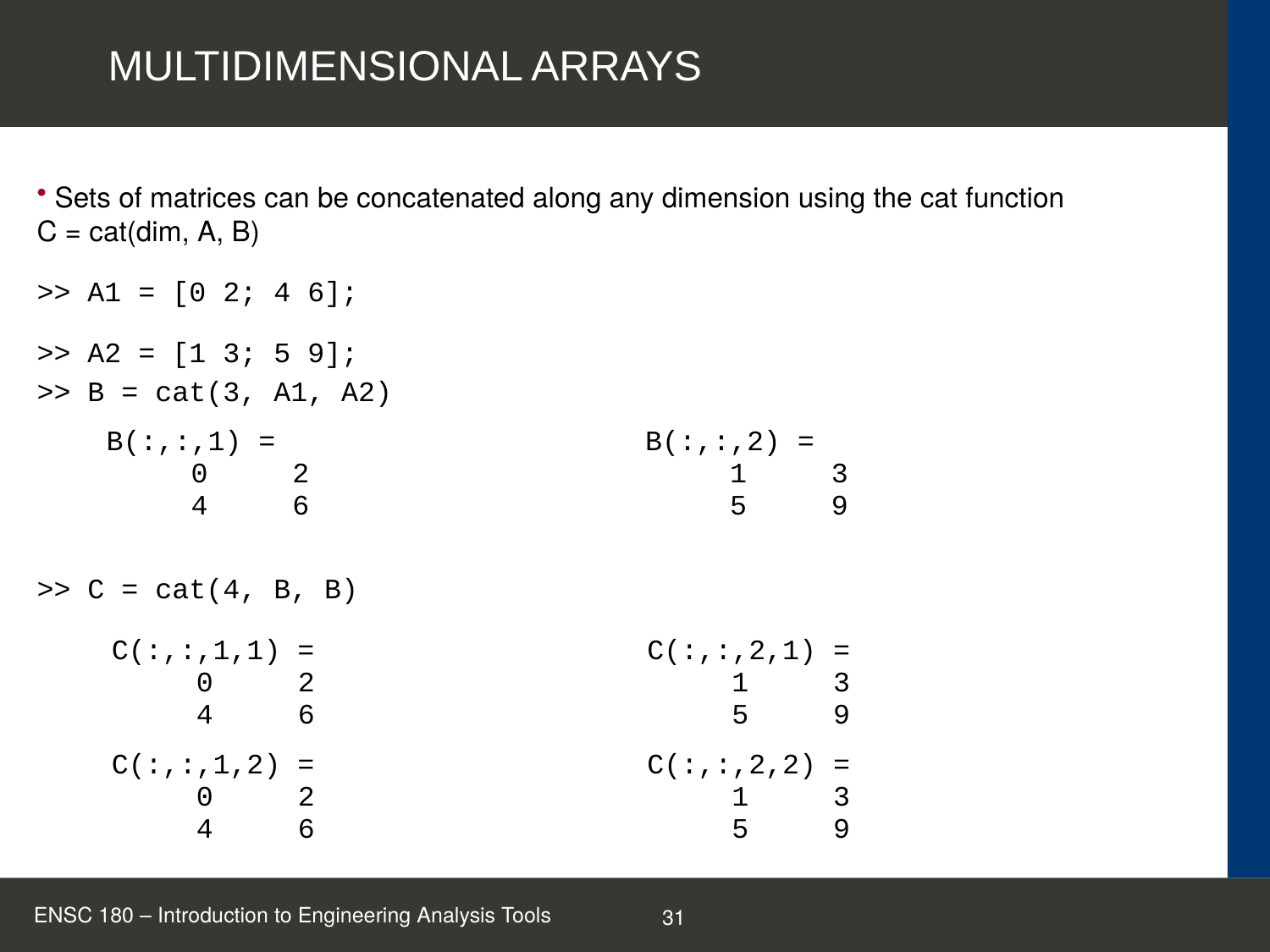

# MULTIDIMENSIONAL ARRAYS
 Sets of matrices can be concatenated along any dimension using the cat function C = cat(dim, A, B)
>> A1 = [0 2; 4 6];
>> A2 = [1 3; 5 9];
>> B = cat(3, A1, A2)

>> C = cat(4, B, B)
| B(:,:,1) = 0 2 4 6 | B(:,:,2) = 1 3 5 9 |
| --- | --- |
| C(:,:,1,1) = 0 2 4 6 | C(:,:,2,1) = 1 3 5 9 |
| --- | --- |
| C(:,:,1,2) = 0 2 4 6 | C(:,:,2,2) = 1 3 5 9 |
ENSC 180 – Introduction to Engineering Analysis Tools